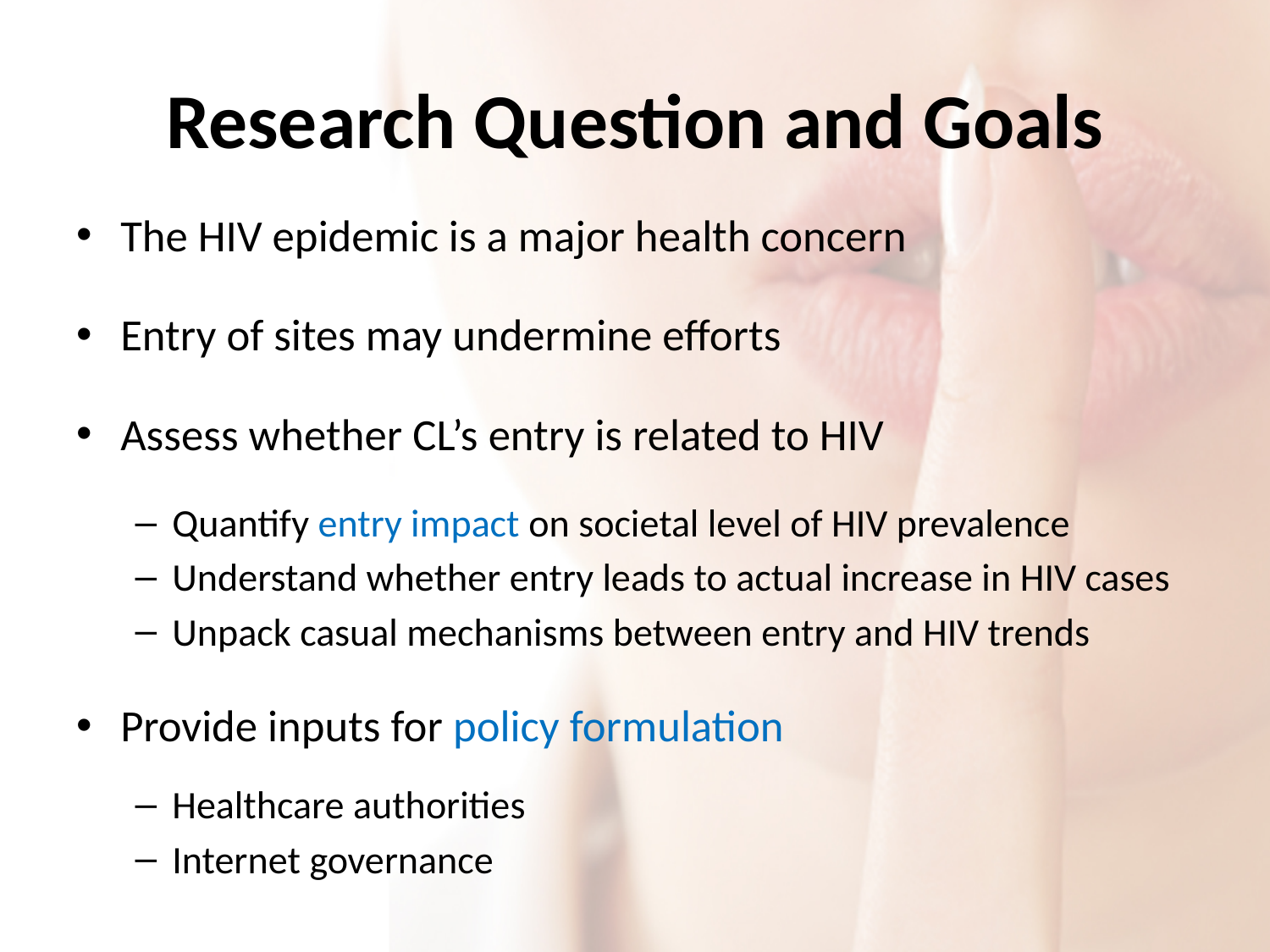

# Research Question and Goals
The HIV epidemic is a major health concern

Entry of sites may undermine efforts

Assess whether CL’s entry is related to HIV

Quantify entry impact on societal level of HIV prevalence
Understand whether entry leads to actual increase in HIV cases
Unpack casual mechanisms between entry and HIV trends

Provide inputs for policy formulation

Healthcare authorities
Internet governance